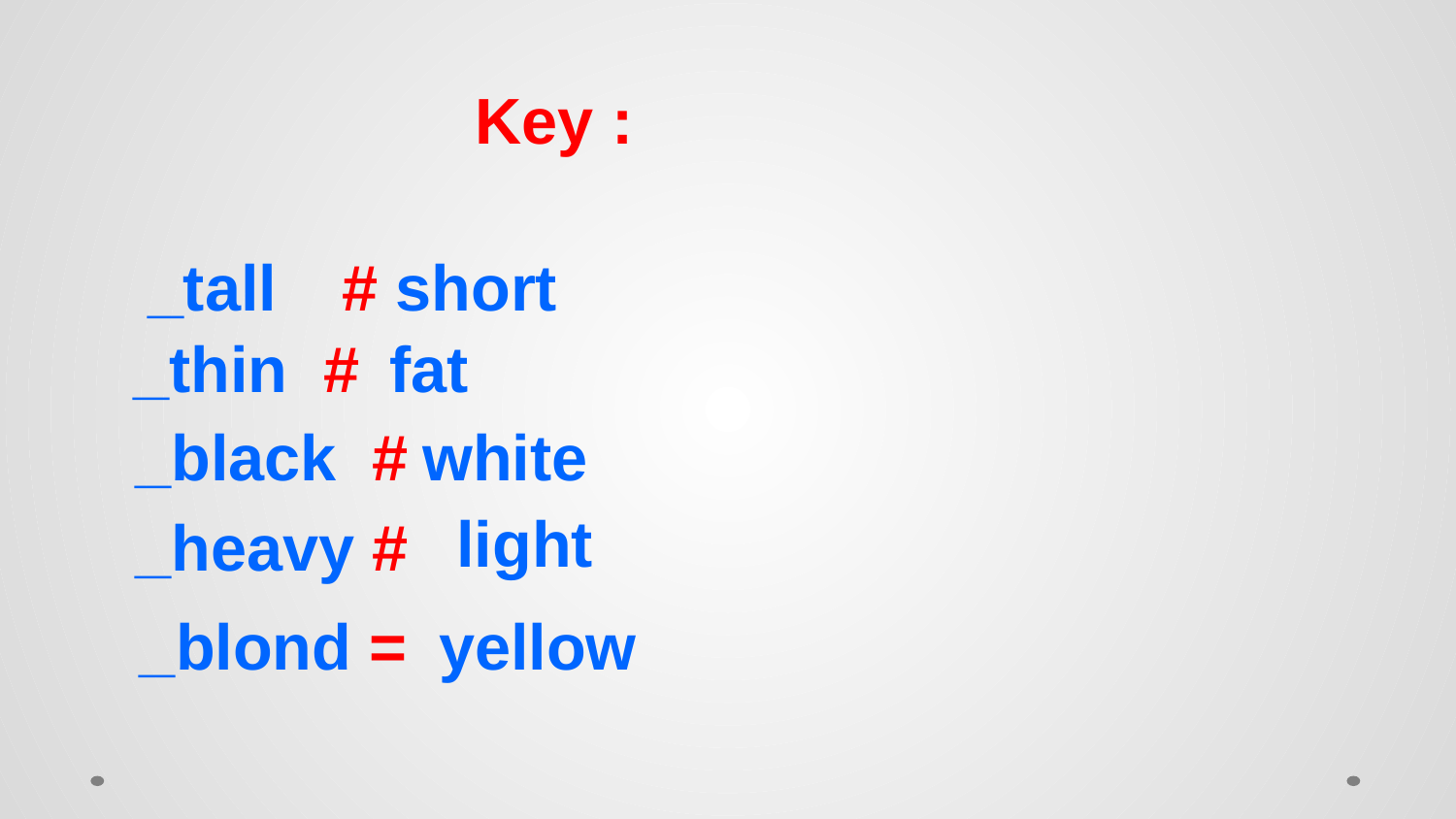

Key :

_tall
# short

_thin  #

  fat

 white

_black  #

  light

_heavy #

yellow

_blond =